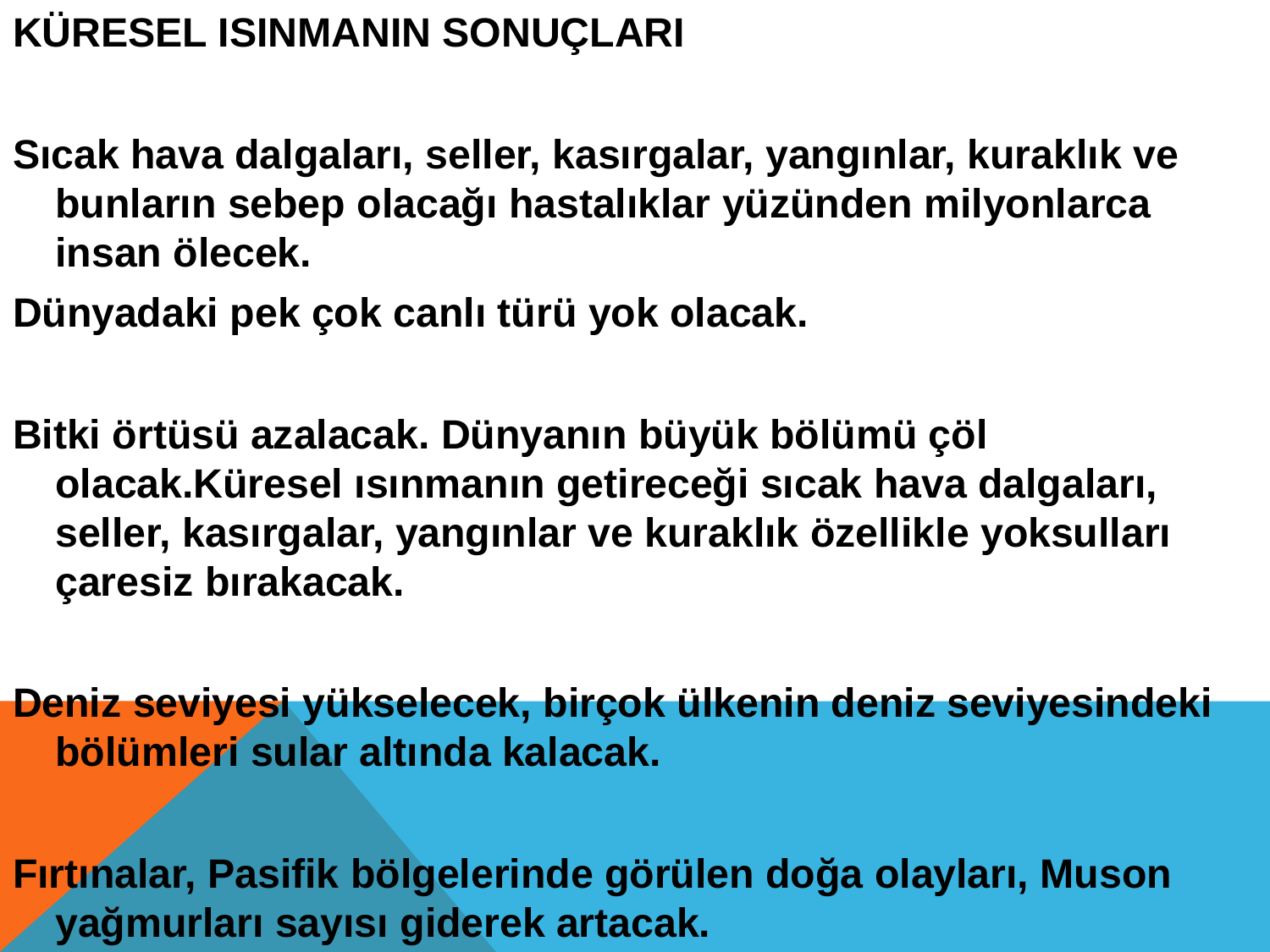

KÜRESEL ISINMANIN SONUÇLARI

Sıcak hava dalgaları, seller, kasırgalar, yangınlar, kuraklık ve bunların sebep olacağı hastalıklar yüzünden milyonlarca insan ölecek.
Dünyadaki pek çok canlı türü yok olacak.

Bitki örtüsü azalacak. Dünyanın büyük bölümü çöl olacak.Küresel ısınmanın getireceği sıcak hava dalgaları, seller, kasırgalar, yangınlar ve kuraklık özellikle yoksulları çaresiz bırakacak.

Deniz seviyesi yükselecek, birçok ülkenin deniz seviyesindeki bölümleri sular altında kalacak.

Fırtınalar, Pasifik bölgelerinde görülen doğa olayları, Muson yağmurları sayısı giderek artacak.

#